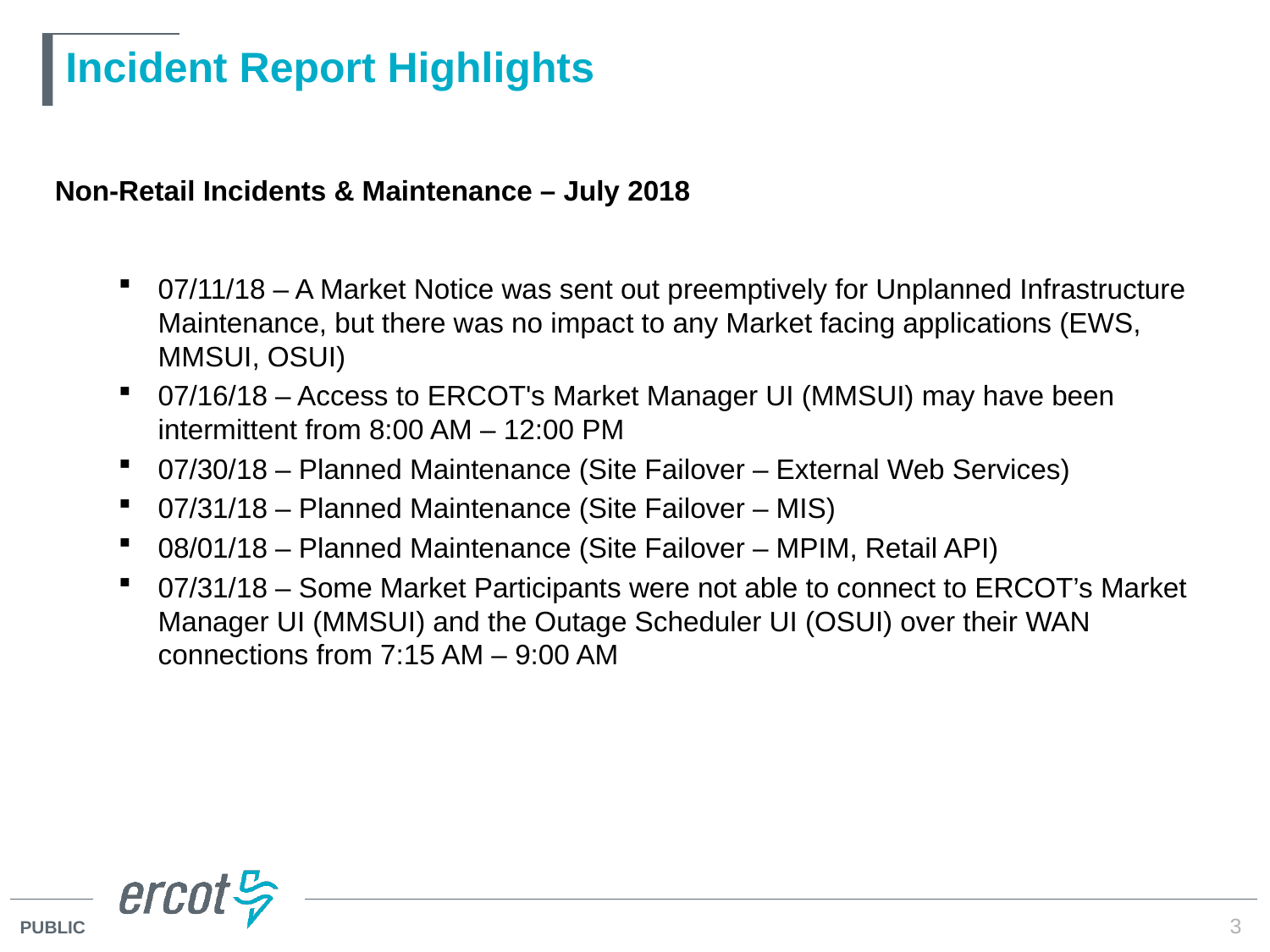

# Incident Report Highlights

Non-Retail Incidents & Maintenance – July 2018

07/11/18 – A Market Notice was sent out preemptively for Unplanned Infrastructure Maintenance, but there was no impact to any Market facing applications (EWS, MMSUI, OSUI)
07/16/18 – Access to ERCOT's Market Manager UI (MMSUI) may have been intermittent from 8:00 AM – 12:00 PM
07/30/18 – Planned Maintenance (Site Failover – External Web Services)
07/31/18 – Planned Maintenance (Site Failover – MIS)
08/01/18 – Planned Maintenance (Site Failover – MPIM, Retail API)
07/31/18 – Some Market Participants were not able to connect to ERCOT’s Market Manager UI (MMSUI) and the Outage Scheduler UI (OSUI) over their WAN connections from 7:15 AM – 9:00 AM

3